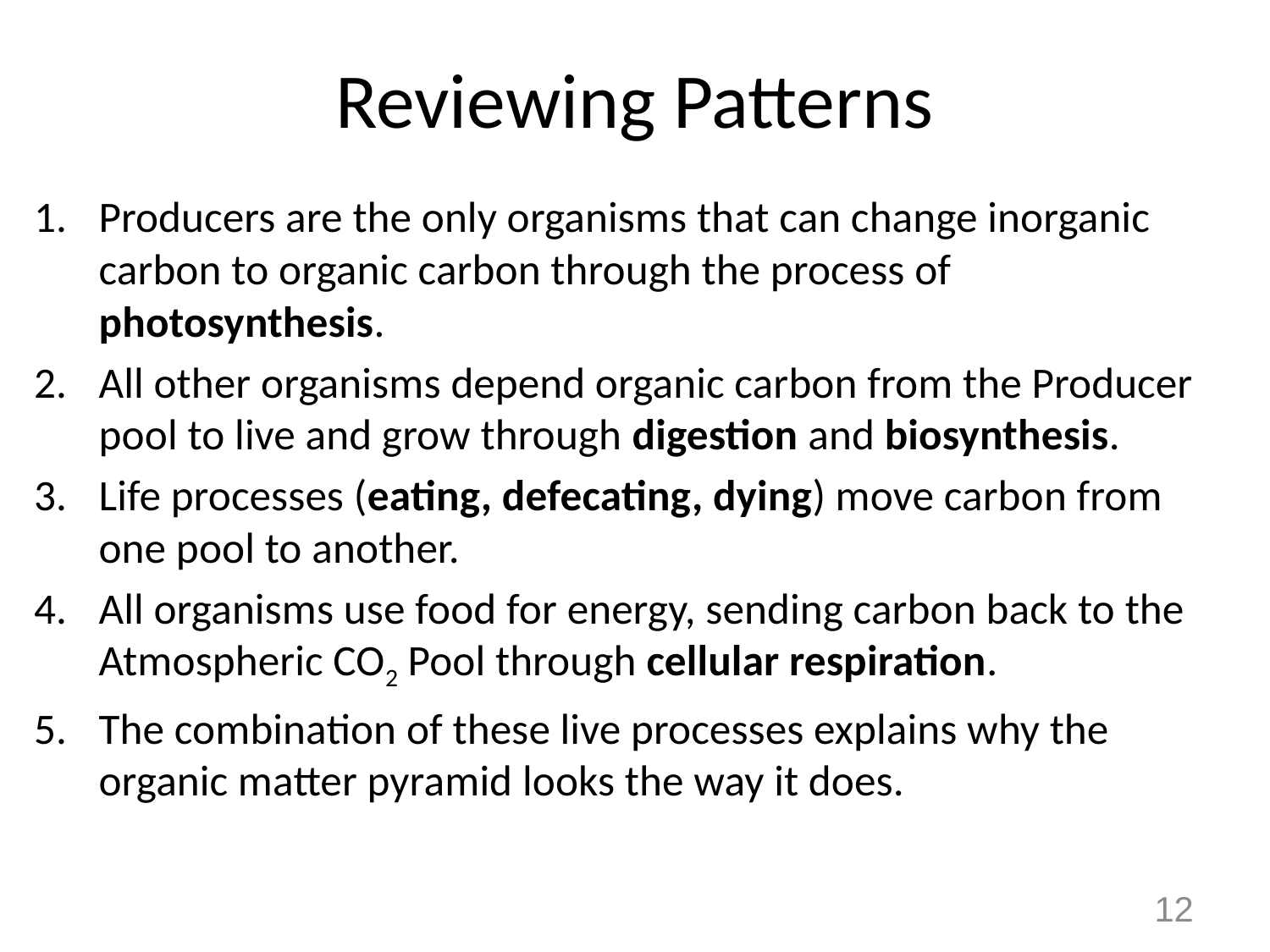

Reviewing Patterns
Producers are the only organisms that can change inorganic carbon to organic carbon through the process of photosynthesis.
All other organisms depend organic carbon from the Producer pool to live and grow through digestion and biosynthesis.
Life processes (eating, defecating, dying) move carbon from one pool to another.
All organisms use food for energy, sending carbon back to the Atmospheric CO2 Pool through cellular respiration.
The combination of these live processes explains why the organic matter pyramid looks the way it does.
12